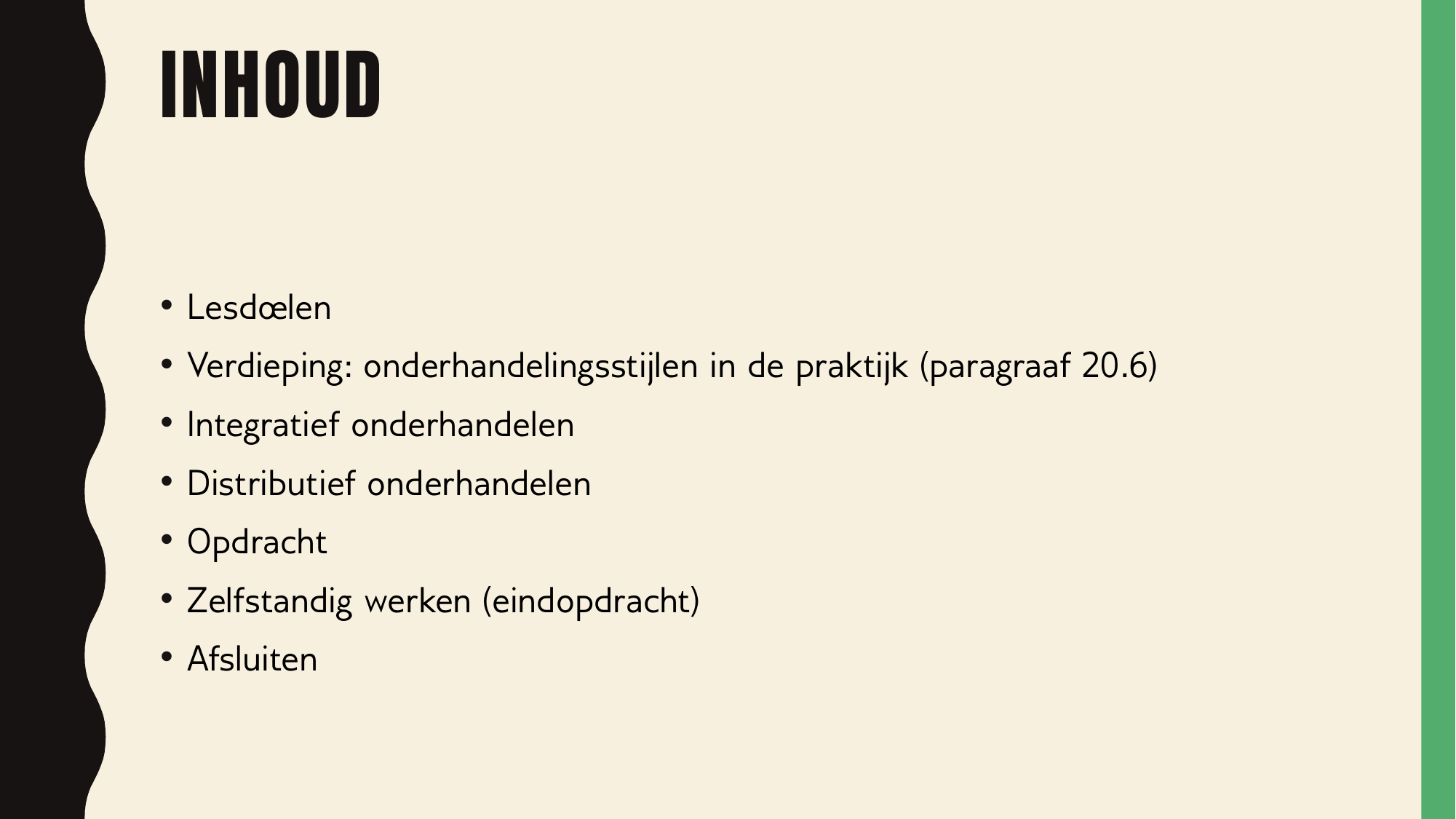

# inhoud
Lesdoelen
Verdieping: onderhandelingsstijlen in de praktijk (paragraaf 20.6)
Integratief onderhandelen
Distributief onderhandelen
Opdracht
Zelfstandig werken (eindopdracht)
Afsluiten